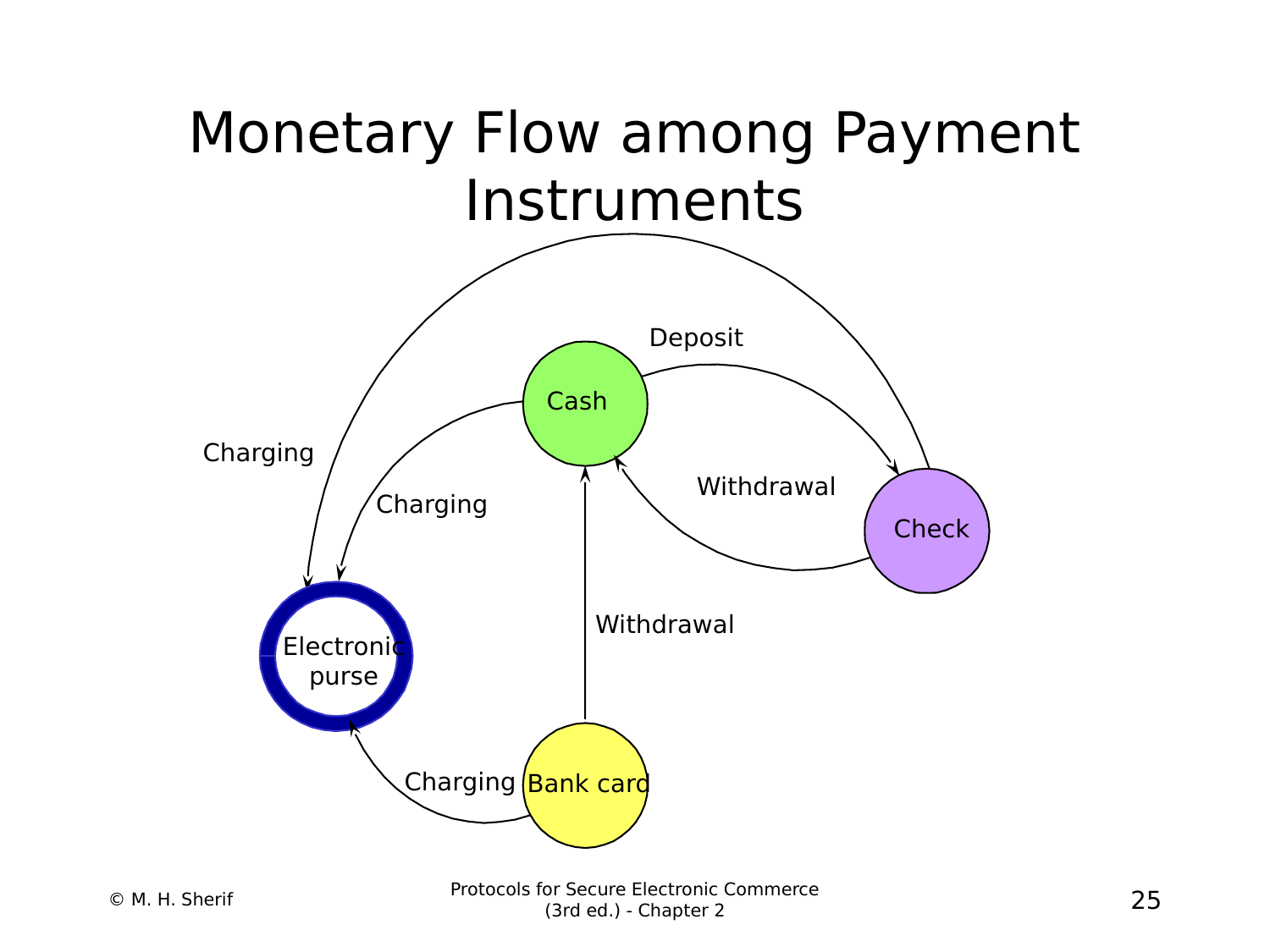

# Monetary Flow among Payment Instruments

Deposit

Cash

Charging

Withdrawal

Charging
Check

Withdrawal
Electronic
purse

Charging
Bank card

© M. H. Sherif
Protocols for Secure Electronic Commerce (3rd ed.) - Chapter 2
25